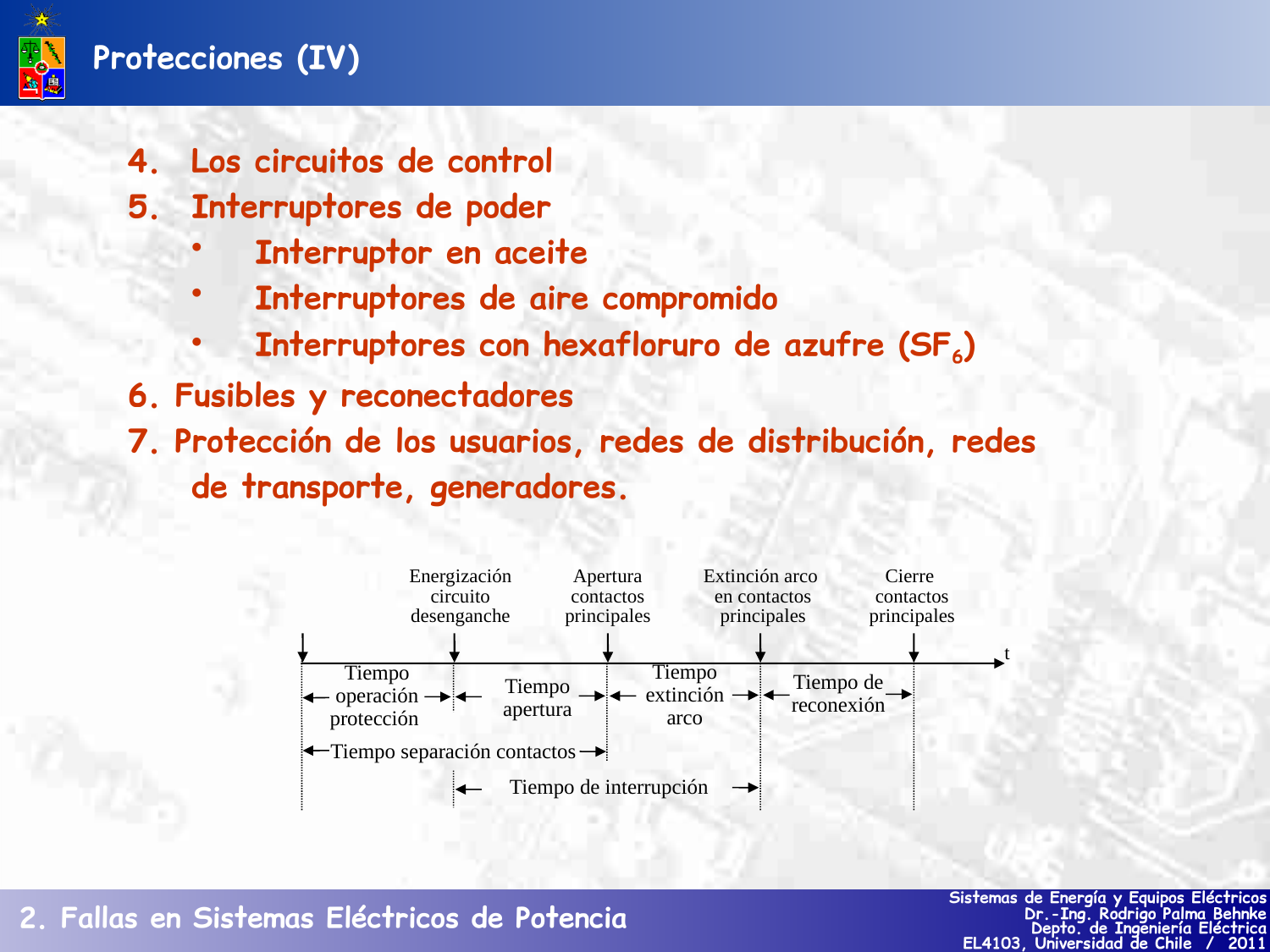

Protecciones (IV)
Los circuitos de control
Interruptores de poder
Interruptor en aceite
Interruptores de aire compromido
Interruptores con hexafloruro de azufre (SF6)
6. Fusibles y reconectadores
7. Protección de los usuarios, redes de distribución, redes de transporte, generadores.

Energización
circuito
desenganche
Apertura contactos
principales
Extinción arco
en contactos principales
Cierre
contactos principales

t
Tiempo extinción arco
Tiempo operación protección

Tiempo de reconexión
Tiempo apertura

Tiempo separación contactos

Tiempo de interrupción

2. Fallas en Sistemas Eléctricos de Potencia